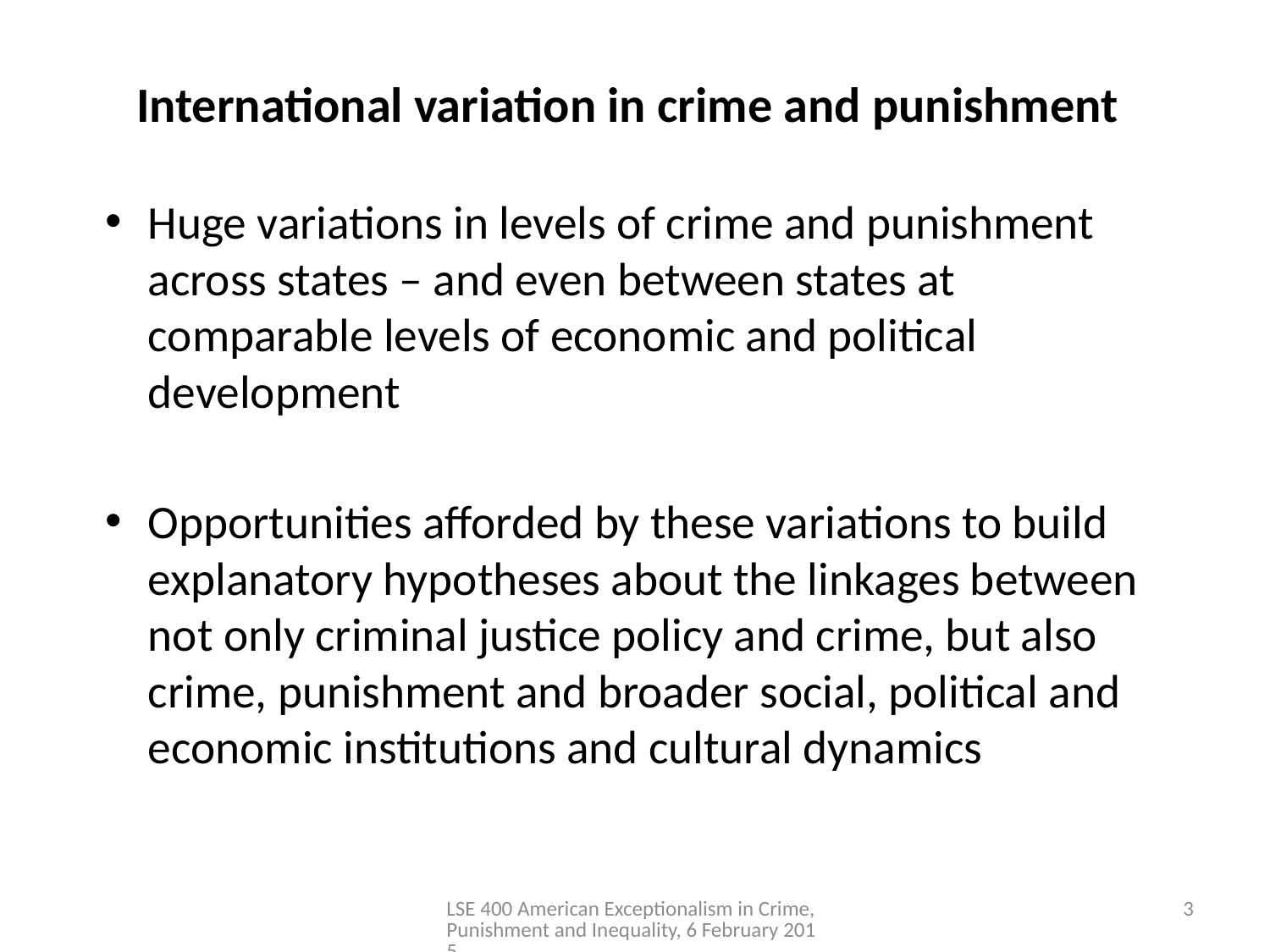

# International variation in crime and punishment
Huge variations in levels of crime and punishment across states – and even between states at comparable levels of economic and political development

Opportunities afforded by these variations to build explanatory hypotheses about the linkages between not only criminal justice policy and crime, but also crime, punishment and broader social, political and economic institutions and cultural dynamics

LSE 400 American Exceptionalism in Crime, Punishment and Inequality, 6 February 2015
3